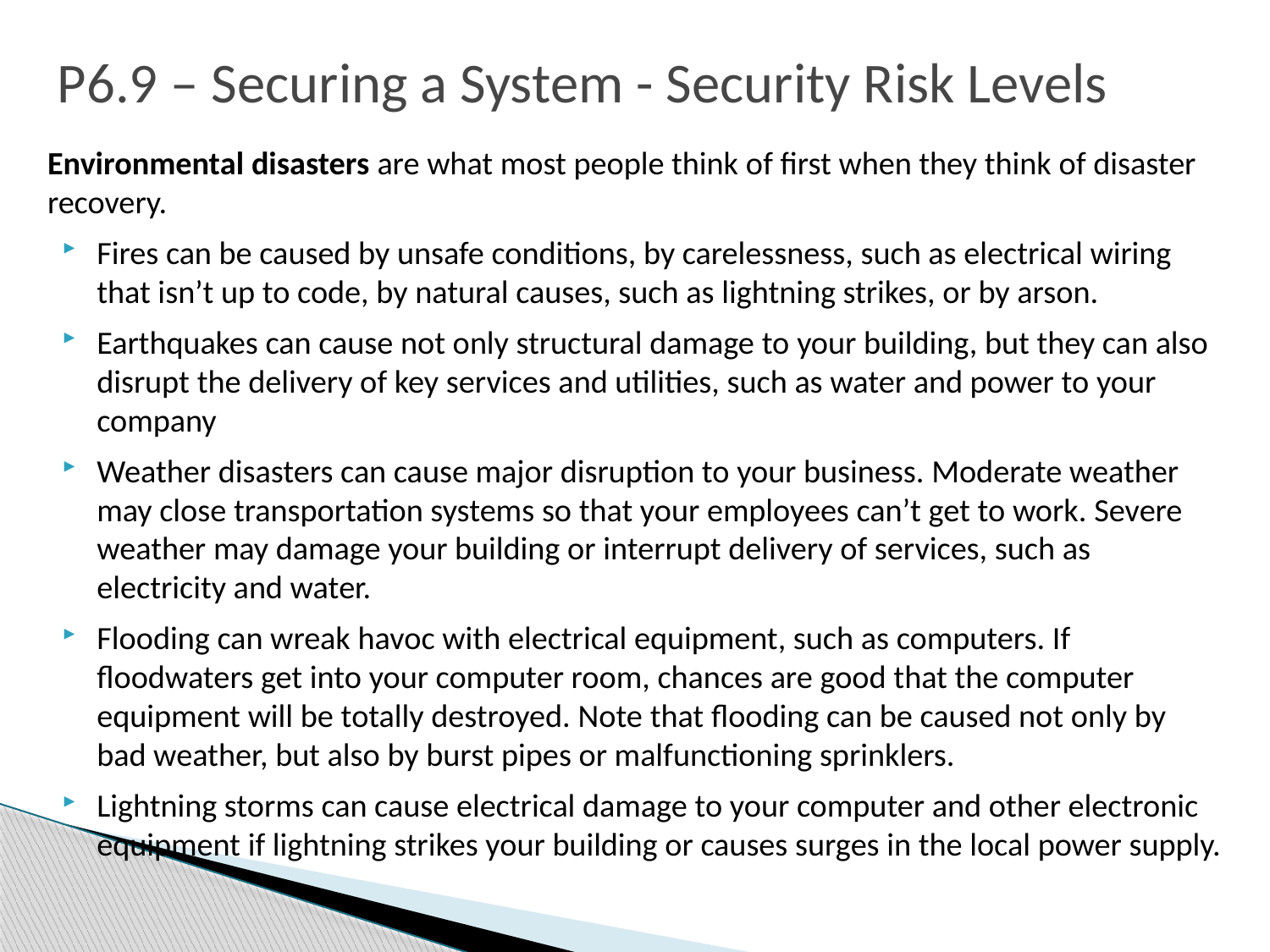

# P6.9 – Securing a System - Security Risk Levels
Environmental disasters are what most people think of first when they think of disaster recovery.
Fires can be caused by unsafe conditions, by carelessness, such as electrical wiring that isn’t up to code, by natural causes, such as lightning strikes, or by arson.
Earthquakes can cause not only structural damage to your building, but they can also disrupt the delivery of key services and utilities, such as water and power to your company
Weather disasters can cause major disruption to your business. Moderate weather may close transportation systems so that your employees can’t get to work. Severe weather may damage your building or interrupt delivery of services, such as electricity and water.
Flooding can wreak havoc with electrical equipment, such as computers. If floodwaters get into your computer room, chances are good that the computer equipment will be totally destroyed. Note that flooding can be caused not only by bad weather, but also by burst pipes or malfunctioning sprinklers.
Lightning storms can cause electrical damage to your computer and other electronic equipment if lightning strikes your building or causes surges in the local power supply.